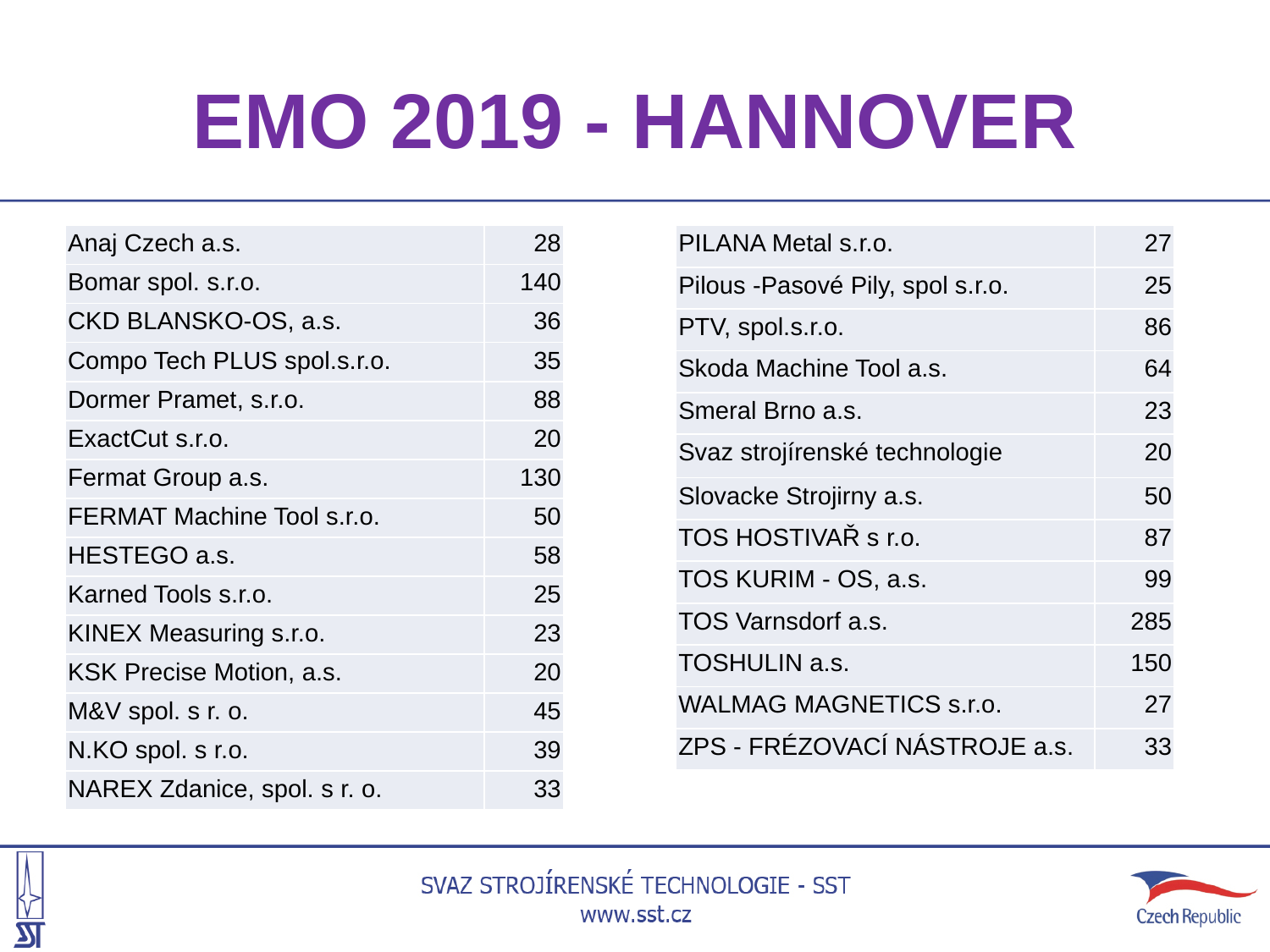

# EMO 2019 - HANNOVER
| Anaj Czech a.s. | 28 |
| --- | --- |
| Bomar spol. s.r.o. | 140 |
| CKD BLANSKO-OS, a.s. | 36 |
| Compo Tech PLUS spol.s.r.o. | 35 |
| Dormer Pramet, s.r.o. | 88 |
| ExactCut s.r.o. | 20 |
| Fermat Group a.s. | 130 |
| FERMAT Machine Tool s.r.o. | 50 |
| HESTEGO a.s. | 58 |
| Karned Tools s.r.o. | 25 |
| KINEX Measuring s.r.o. | 23 |
| KSK Precise Motion, a.s. | 20 |
| M&V spol. s r. o. | 45 |
| N.KO spol. s r.o. | 39 |
| NAREX Zdanice, spol. s r. o. | 33 |
| PILANA Metal s.r.o. | 27 |
| --- | --- |
| Pilous -Pasové Pily, spol s.r.o. | 25 |
| PTV, spol.s.r.o. | 86 |
| Skoda Machine Tool a.s. | 64 |
| Smeral Brno a.s. | 23 |
| Svaz strojírenské technologie | 20 |
| Slovacke Strojirny a.s. | 50 |
| TOS HOSTIVAŘ s r.o. | 87 |
| TOS KURIM - OS, a.s. | 99 |
| TOS Varnsdorf a.s. | 285 |
| TOSHULIN a.s. | 150 |
| WALMAG MAGNETICS s.r.o. | 27 |
| ZPS - FRÉZOVACÍ NÁSTROJE a.s. | 33 |